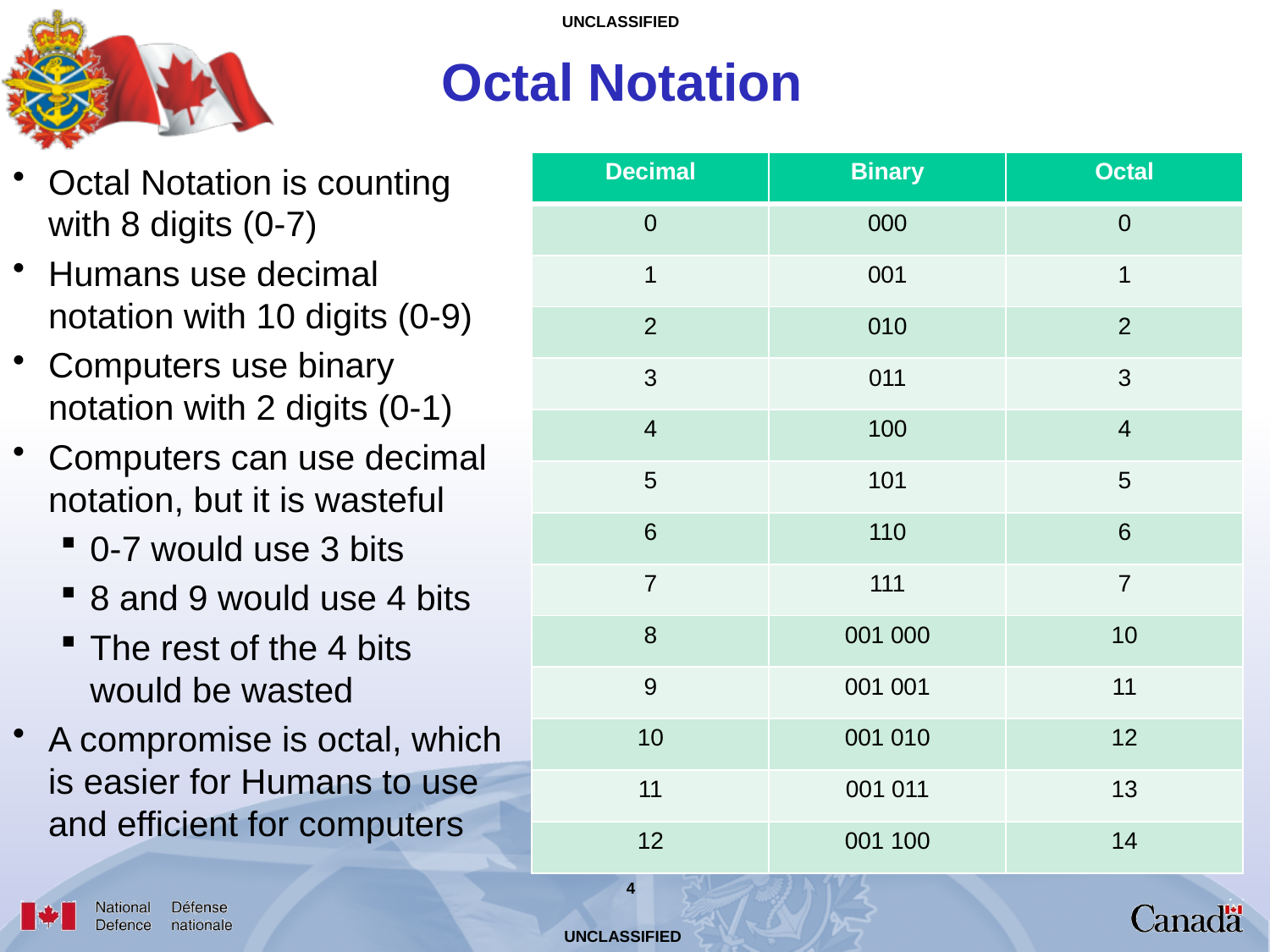

Octal Notation
| Decimal | Binary | Octal |
| --- | --- | --- |
| 0 | 000 | 0 |
| 1 | 001 | 1 |
| 2 | 010 | 2 |
| 3 | 011 | 3 |
| 4 | 100 | 4 |
| 5 | 101 | 5 |
| 6 | 110 | 6 |
| 7 | 111 | 7 |
| 8 | 001 000 | 10 |
| 9 | 001 001 | 11 |
| 10 | 001 010 | 12 |
| 11 | 001 011 | 13 |
| 12 | 001 100 | 14 |
Octal Notation is counting with 8 digits (0-7)
Humans use decimal notation with 10 digits (0-9)
Computers use binary notation with 2 digits (0-1)
Computers can use decimal notation, but it is wasteful
0-7 would use 3 bits
8 and 9 would use 4 bits
The rest of the 4 bits would be wasted
A compromise is octal, which is easier for Humans to use and efficient for computers